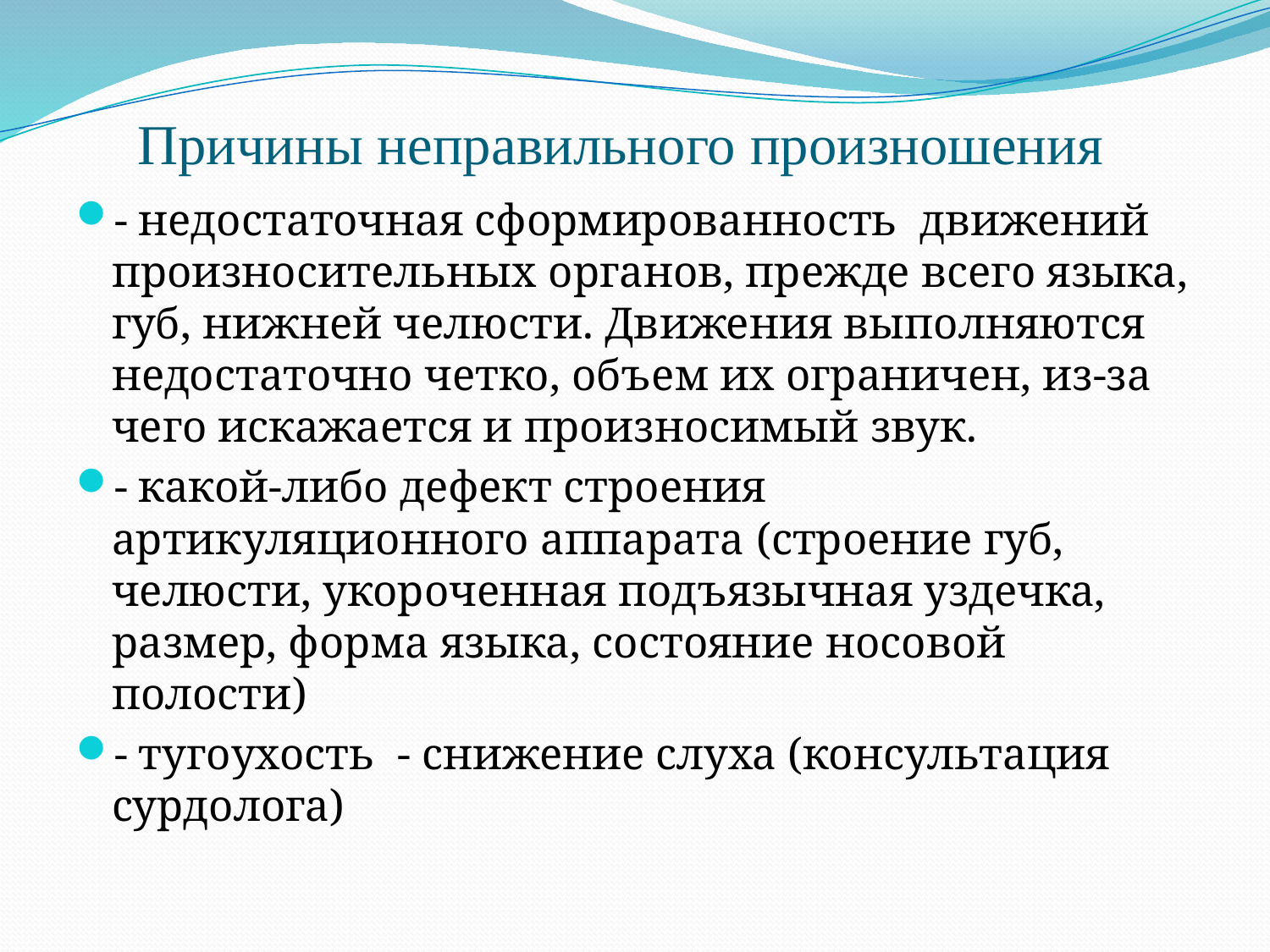

# Причины неправильного произношения
- недостаточная сформированность  движений произносительных органов, прежде всего языка, губ, нижней челюсти. Движения выполняются недостаточно четко, объем их ограничен, из-за чего искажается и произносимый звук.
- какой-либо дефект строения артикуляционного аппарата (строение губ, челюсти, укороченная подъязычная уздечка, размер, форма языка, состояние носовой полости)
- тугоухость  - снижение слуха (консультация сурдолога)